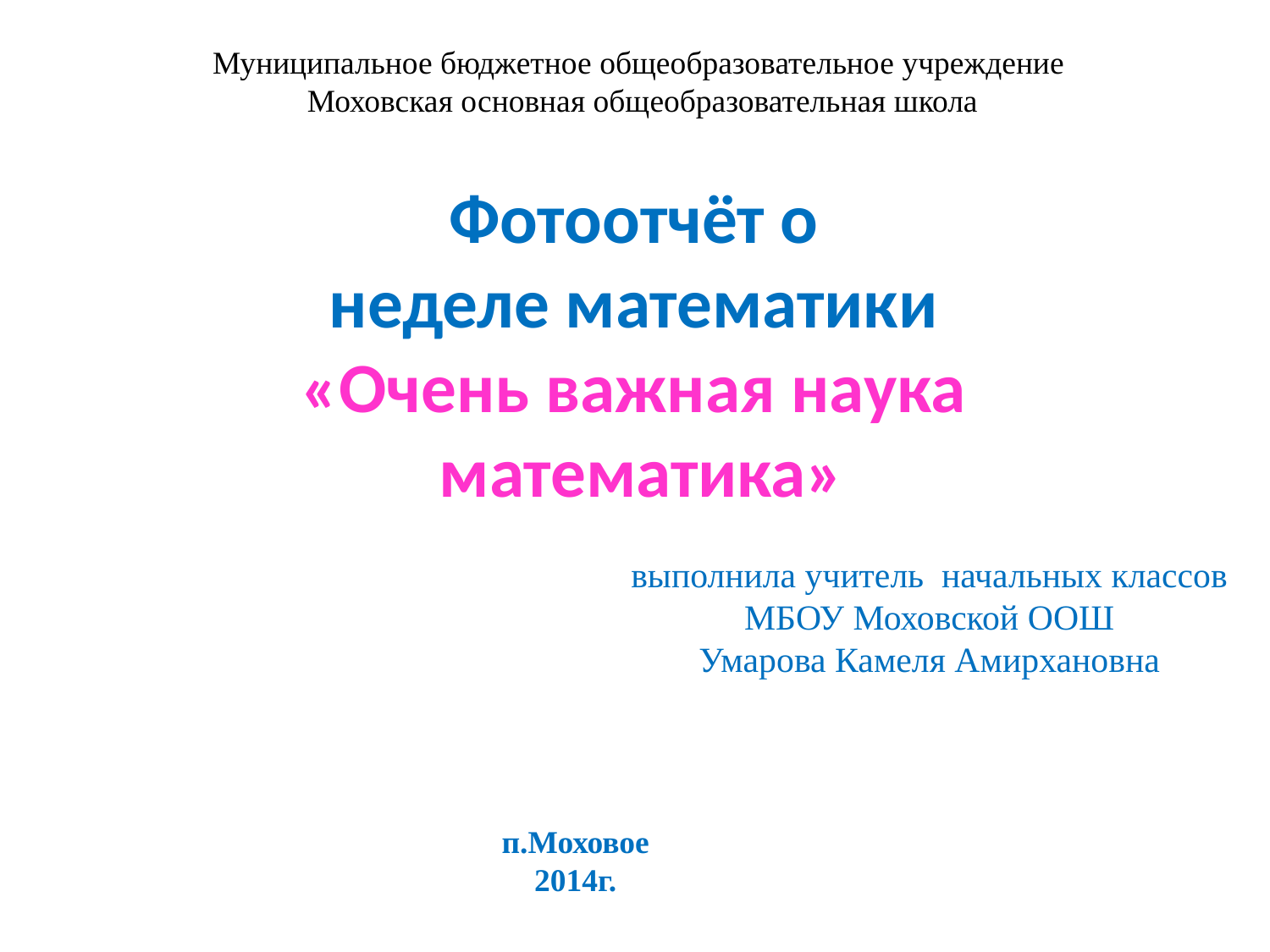

Муниципальное бюджетное общеобразовательное учреждение
Моховская основная общеобразовательная школа
Фотоотчёт о
неделе математики
«Очень важная наука
 математика»
выполнила учитель  начальных классов
 МБОУ Моховской ООШ
Умарова Камеля Амирхановна
п.Моховое
2014г.